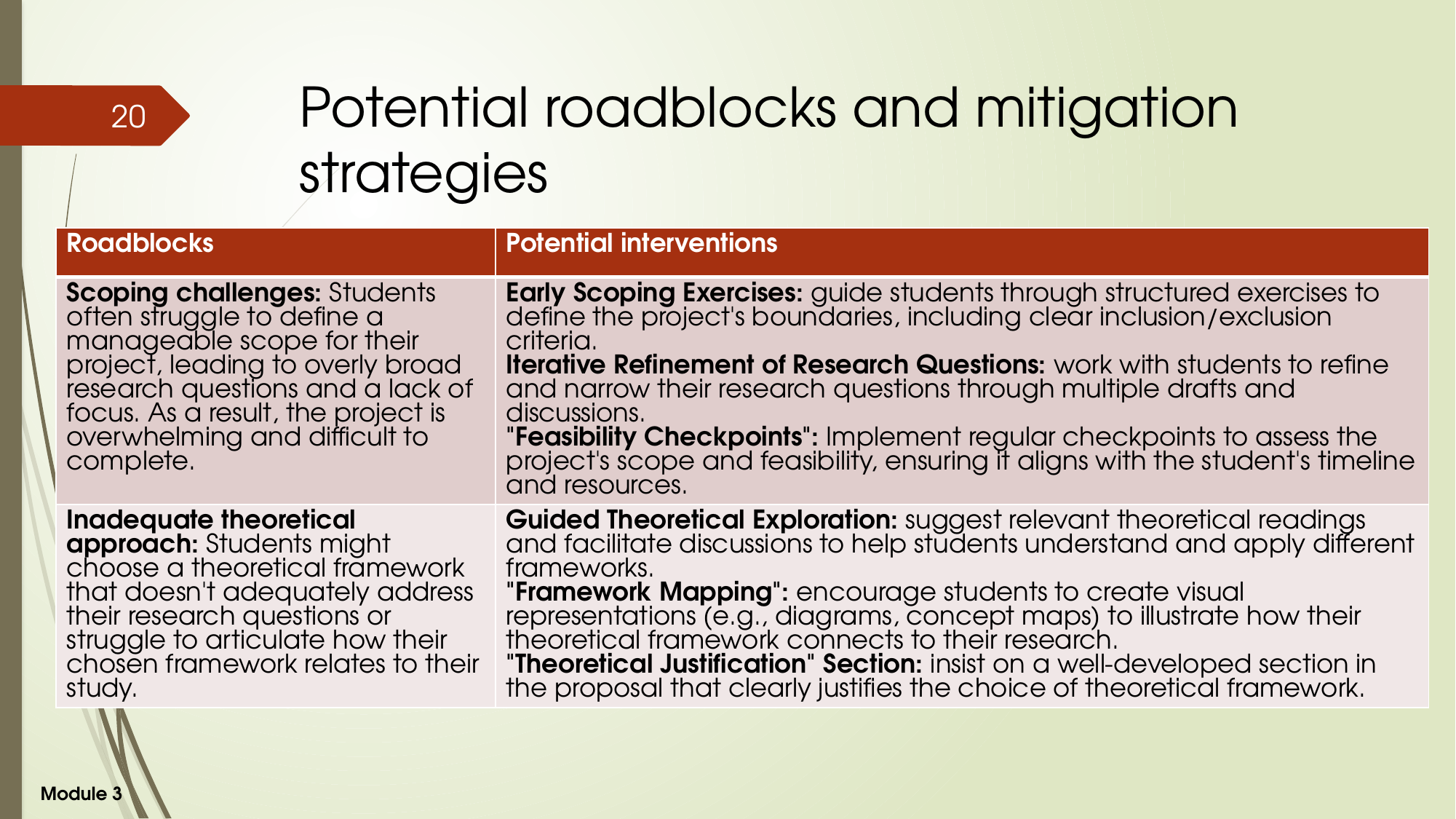

# Potential roadblocks and mitigation strategies
20
| Roadblocks | Potential interventions |
| --- | --- |
| Scoping challenges: Students often struggle to define a manageable scope for their project, leading to overly broad research questions and a lack of focus. As a result, the project is overwhelming and difficult to complete. | Early Scoping Exercises: guide students through structured exercises to define the project's boundaries, including clear inclusion/exclusion criteria. Iterative Refinement of Research Questions: work with students to refine and narrow their research questions through multiple drafts and discussions. "Feasibility Checkpoints": Implement regular checkpoints to assess the project's scope and feasibility, ensuring it aligns with the student's timeline and resources. |
| Inadequate theoretical approach: Students might choose a theoretical framework that doesn't adequately address their research questions or struggle to articulate how their chosen framework relates to their study. | Guided Theoretical Exploration: suggest relevant theoretical readings and facilitate discussions to help students understand and apply different frameworks. "Framework Mapping": encourage students to create visual representations (e.g., diagrams, concept maps) to illustrate how their theoretical framework connects to their research. "Theoretical Justification" Section: insist on a well-developed section in the proposal that clearly justifies the choice of theoretical framework. |